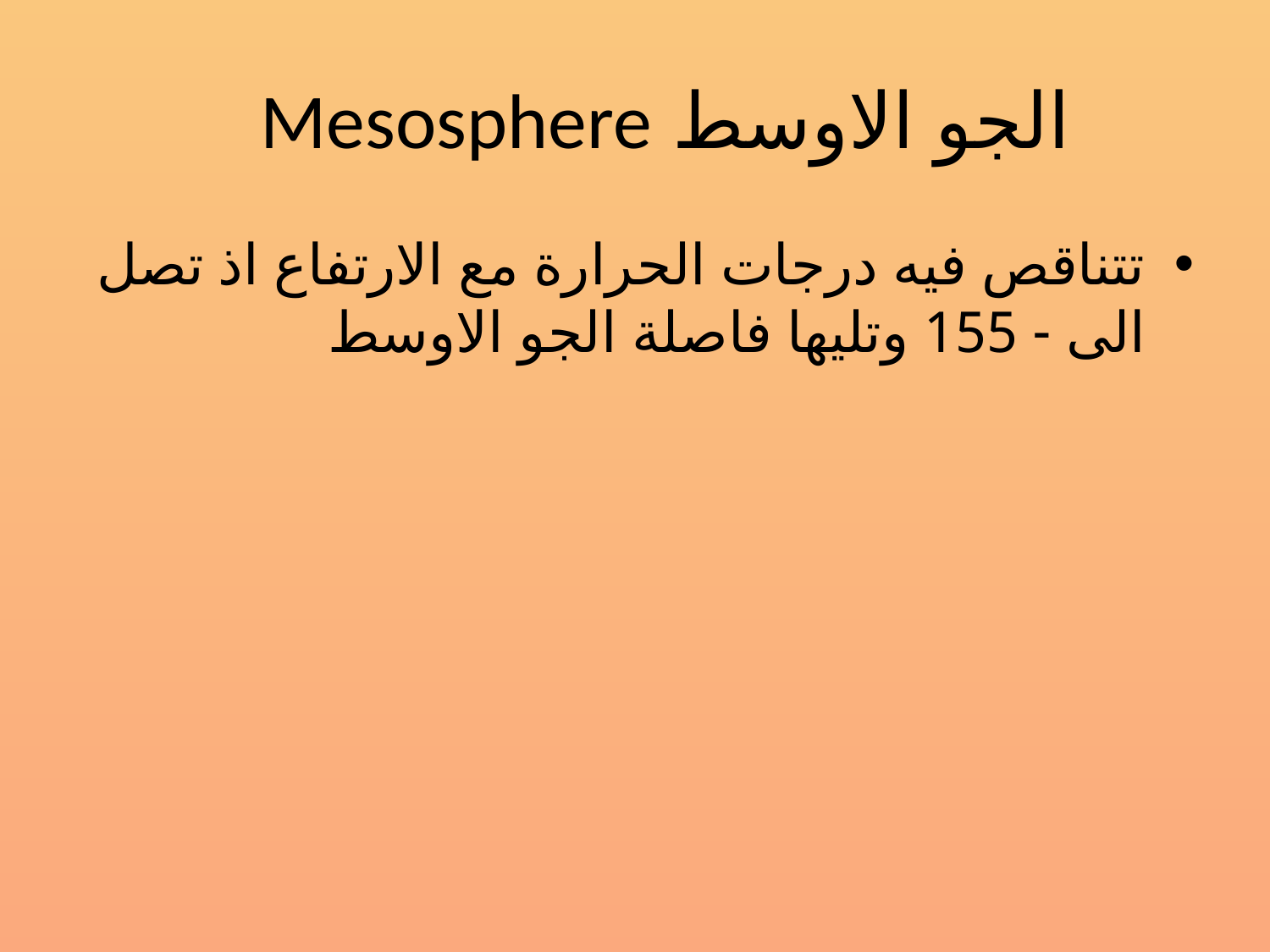

# الجو الاوسط Mesosphere
تتناقص فيه درجات الحرارة مع الارتفاع اذ تصل الى - 155 وتليها فاصلة الجو الاوسط